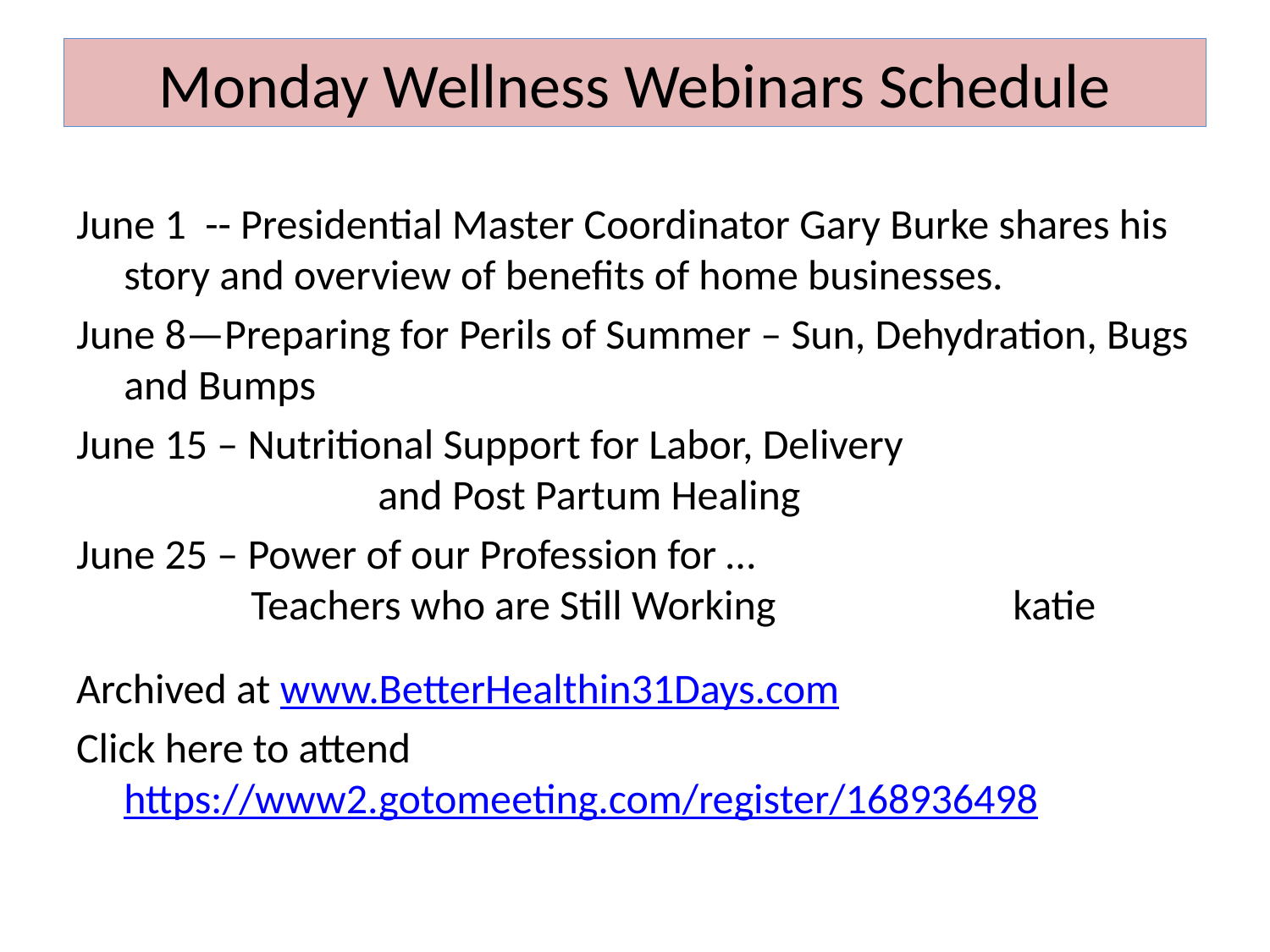

# Monday Wellness Webinars Schedule
June 1  -- Presidential Master Coordinator Gary Burke shares his story and overview of benefits of home businesses.
June 8—Preparing for Perils of Summer – Sun, Dehydration, Bugs and Bumps
June 15 – Nutritional Support for Labor, Delivery 				and Post Partum Healing
June 25 – Power of our Profession for … 				Teachers who are Still Working		katie

Archived at www.BetterHealthin31Days.com
Click here to attend https://www2.gotomeeting.com/register/168936498